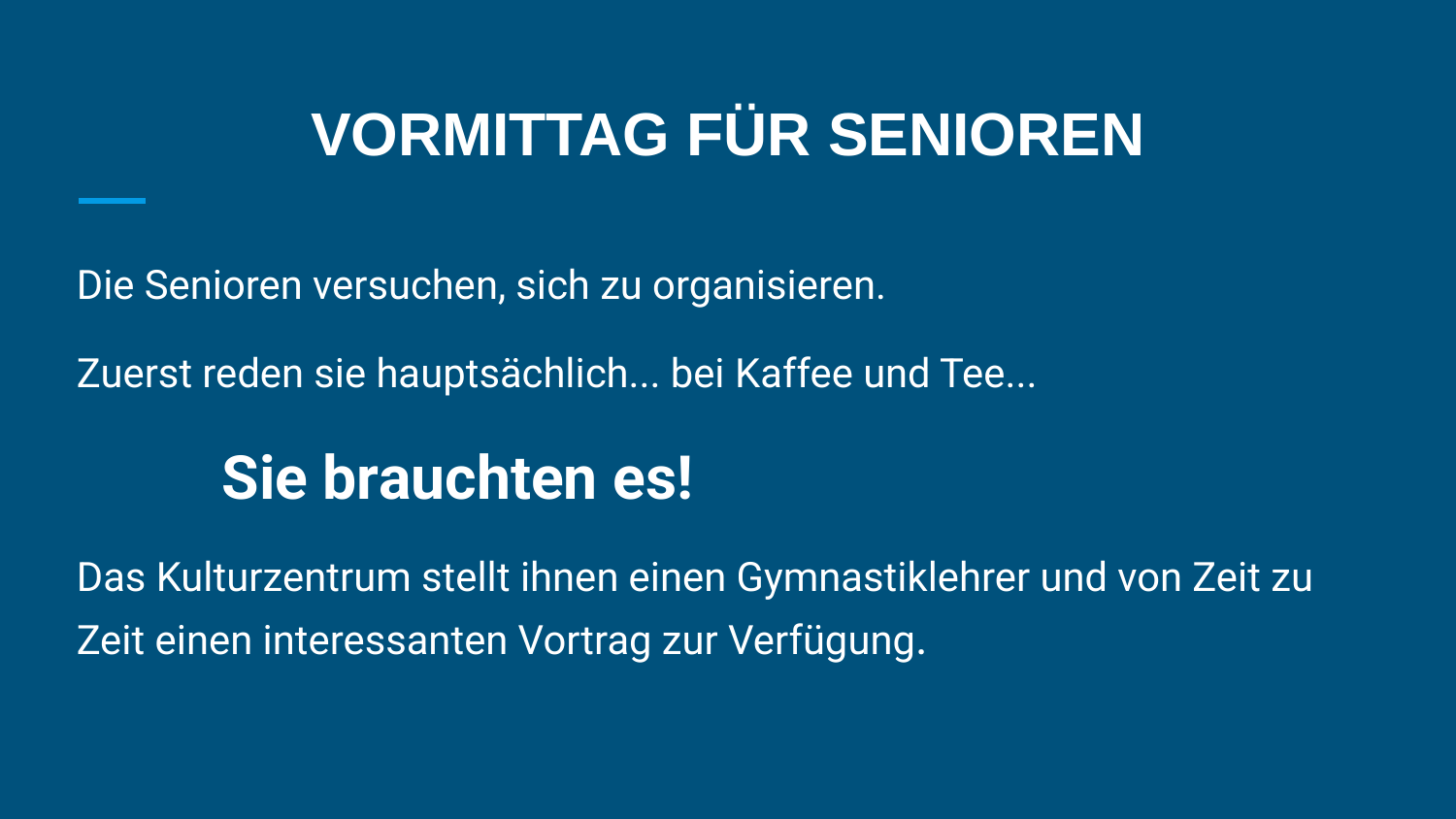

# VORMITTAG FÜR SENIOREN
Die Senioren versuchen, sich zu organisieren.
Zuerst reden sie hauptsächlich... bei Kaffee und Tee...
Sie brauchten es!
Das Kulturzentrum stellt ihnen einen Gymnastiklehrer und von Zeit zu Zeit einen interessanten Vortrag zur Verfügung.